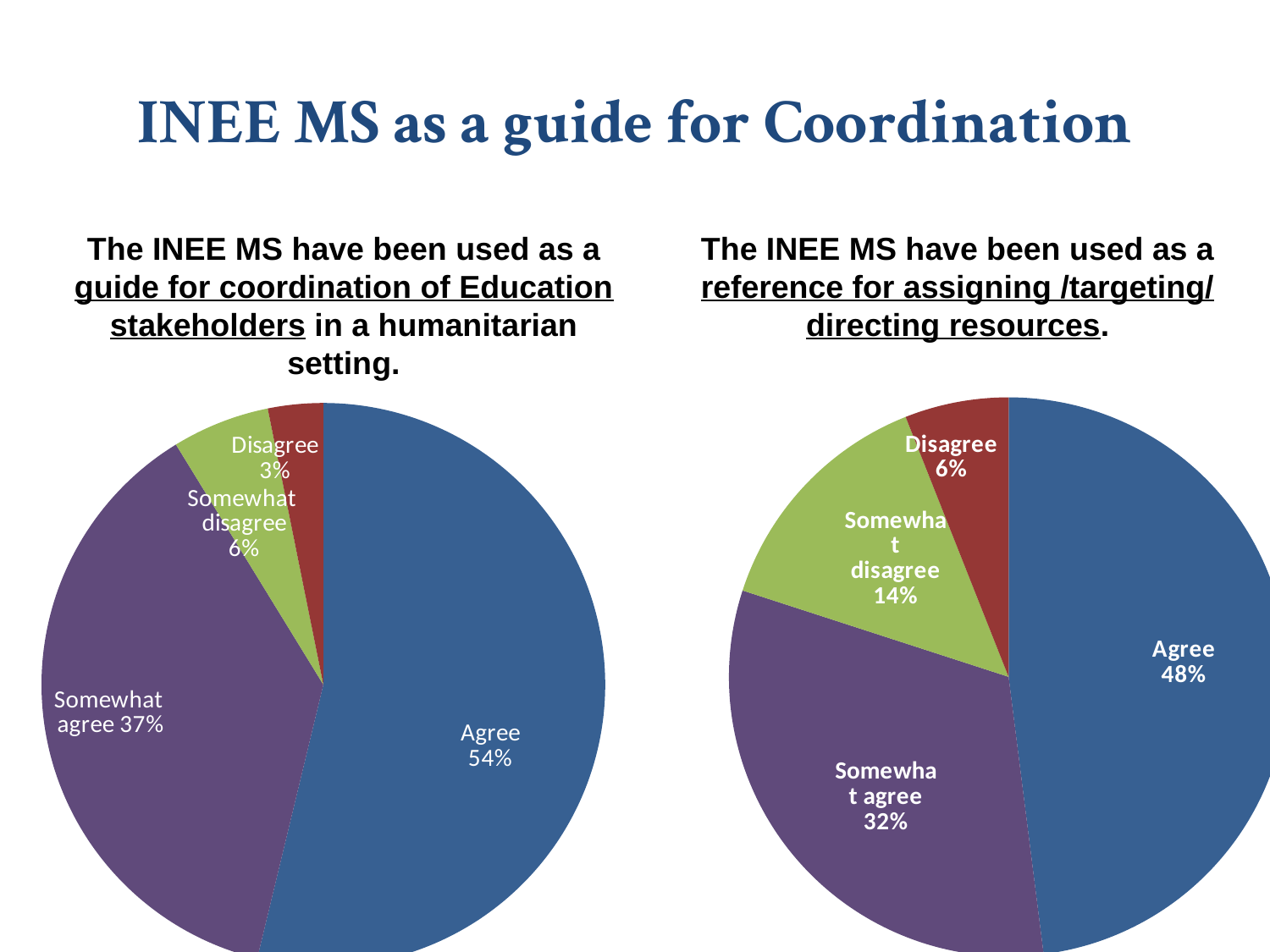

# INEE MS as a guide for Coordination
The INEE MS have been used as a guide for coordination of Education stakeholders in a humanitarian setting.
The INEE MS have been used as a reference for assigning /targeting/ directing resources.

### Chart

| Category |
|---|

### Chart

| Category |
|---|

### Chart

| Category |  |
|---|---|

### Chart

| Category |  |
|---|---|
| Agree | 0.48 |
| Somewhat agree | 0.320000000000001 |
| Somewhat disagree | 0.14 |
| Disagree | 0.06 |

### Chart

| Category |
|---|